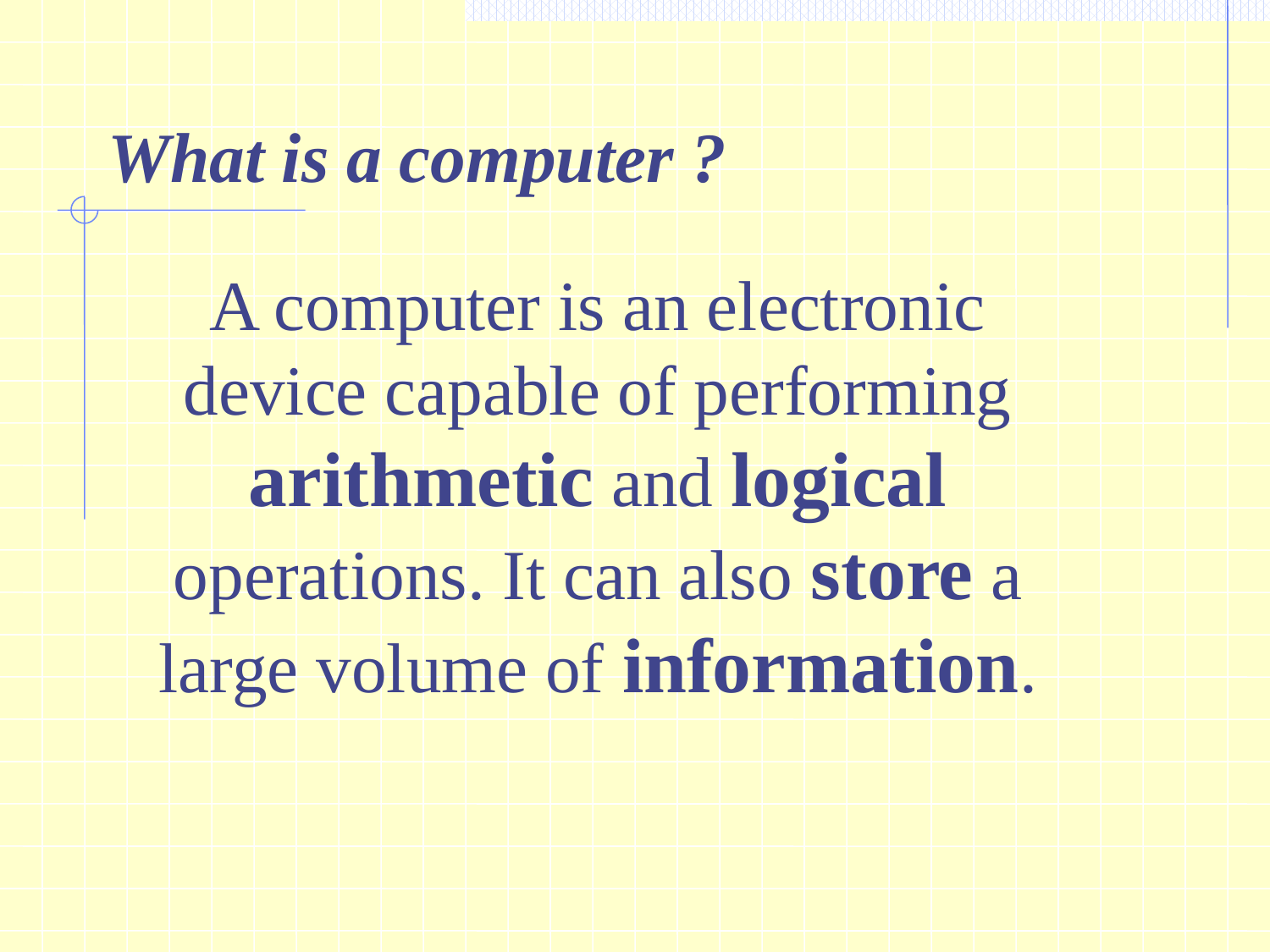

What is a computer ?
A computer is an electronic device capable of performing arithmetic and logical operations. It can also store a large volume of information.